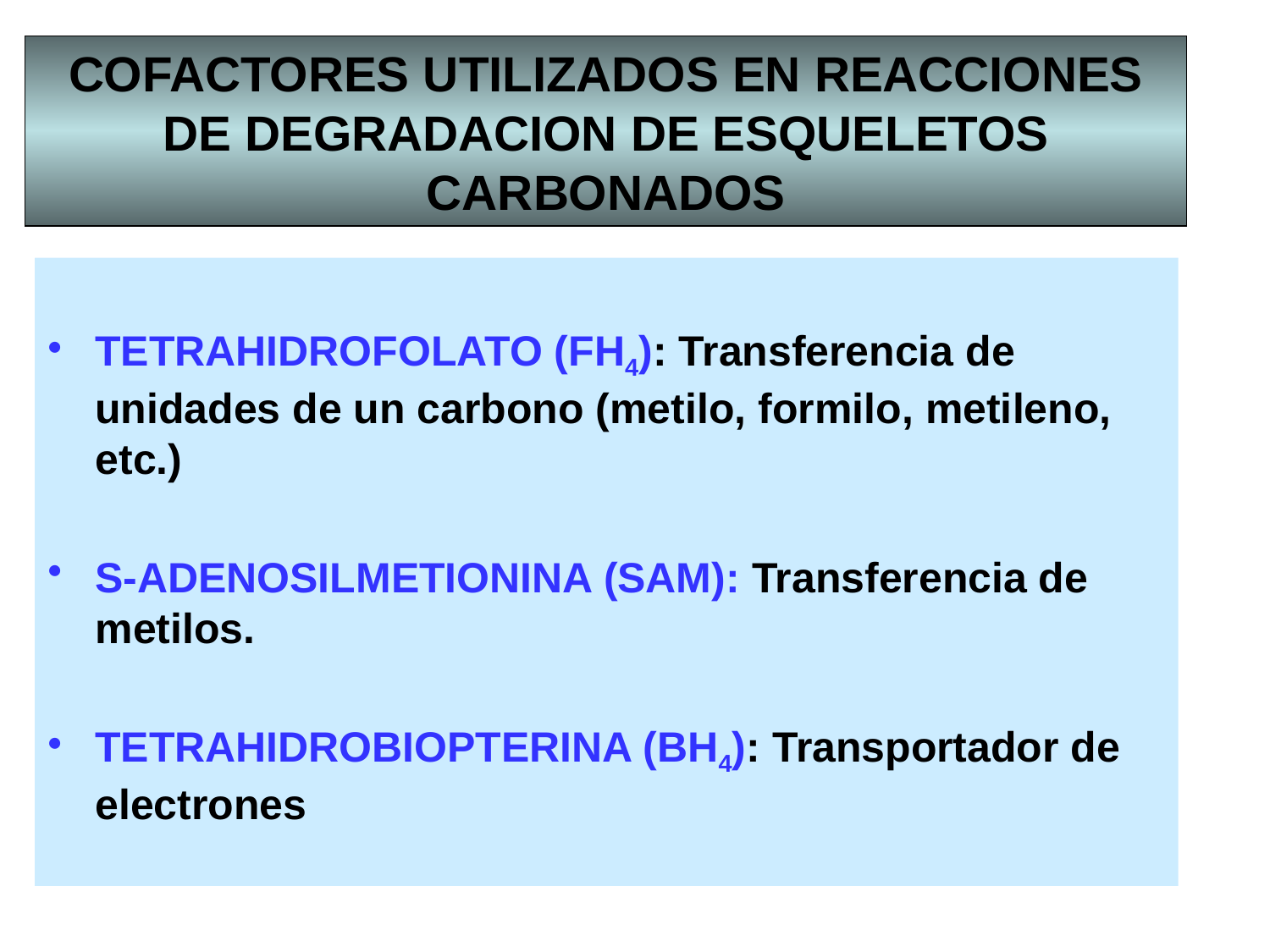

# COFACTORES UTILIZADOS EN REACCIONES DE DEGRADACION DE ESQUELETOS CARBONADOS

TETRAHIDROFOLATO (FH4): Transferencia de unidades de un carbono (metilo, formilo, metileno, etc.)

S-ADENOSILMETIONINA (SAM): Transferencia de metilos.

TETRAHIDROBIOPTERINA (BH4): Transportador de electrones